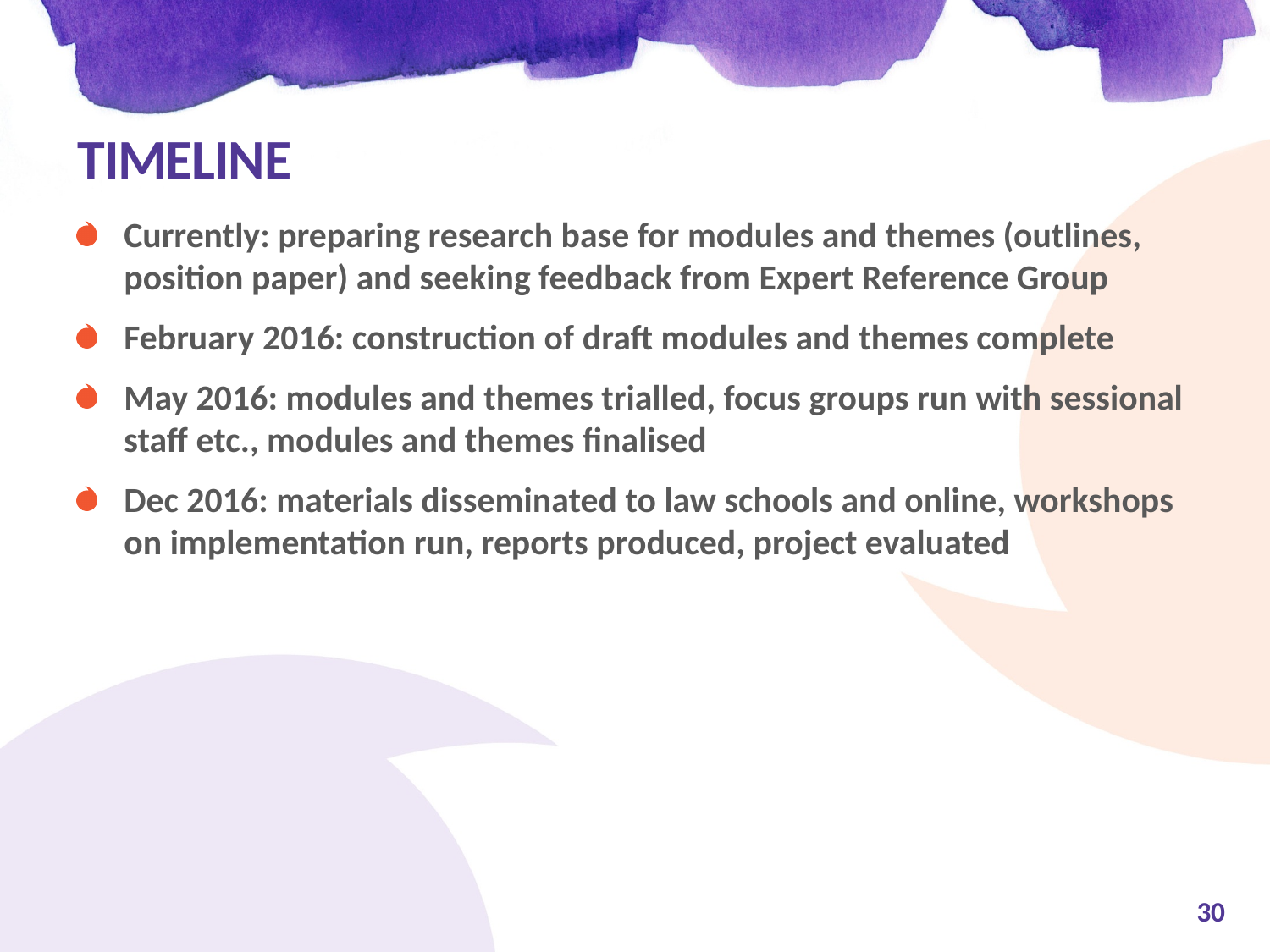

# Timeline
Currently: preparing research base for modules and themes (outlines, position paper) and seeking feedback from Expert Reference Group
February 2016: construction of draft modules and themes complete
May 2016: modules and themes trialled, focus groups run with sessional staff etc., modules and themes finalised
Dec 2016: materials disseminated to law schools and online, workshops on implementation run, reports produced, project evaluated

30